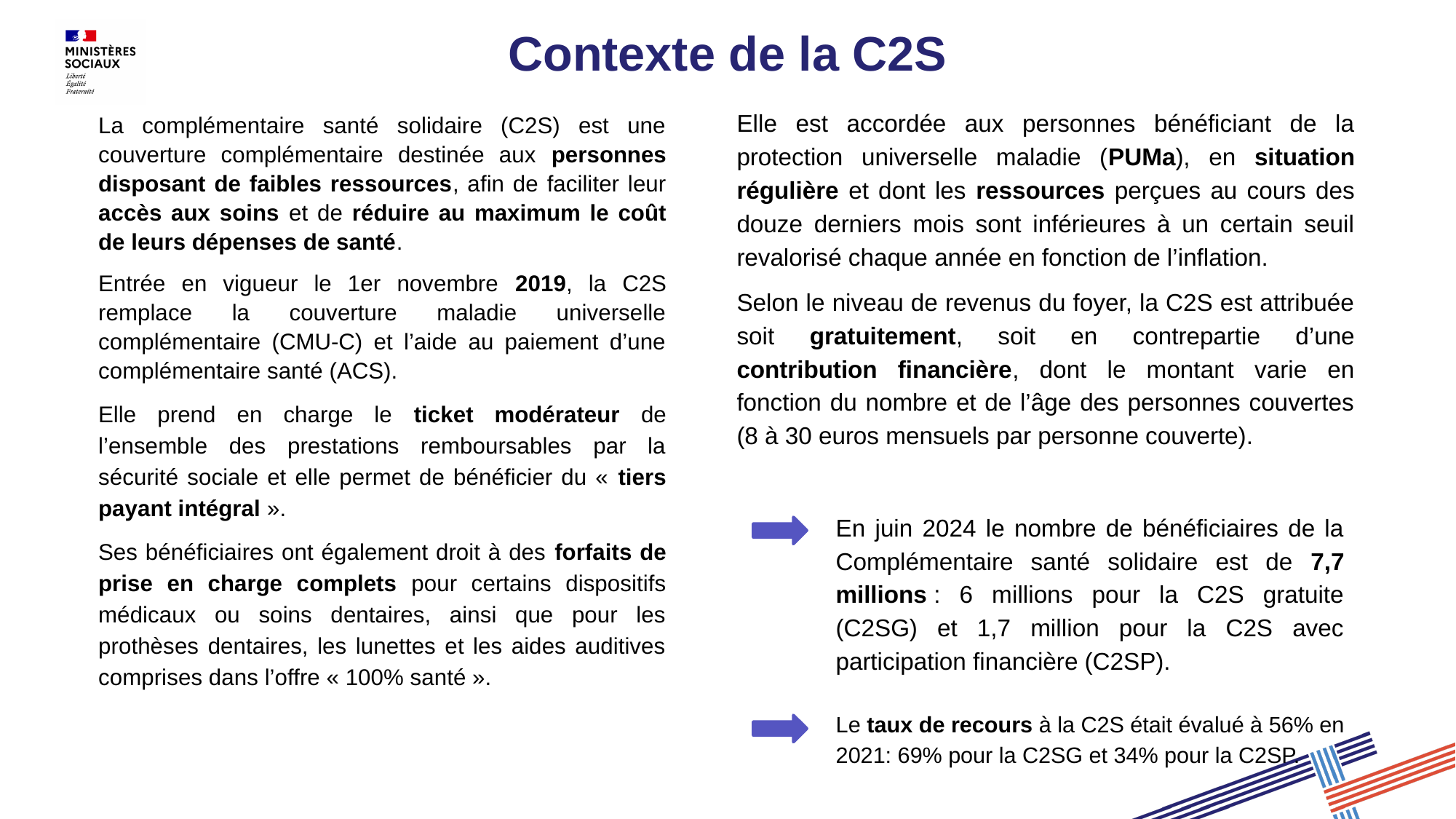

# Contexte de la C2S
La complémentaire santé solidaire (C2S) est une couverture complémentaire destinée aux personnes disposant de faibles ressources, afin de faciliter leur accès aux soins et de réduire au maximum le coût de leurs dépenses de santé.
Entrée en vigueur le 1er novembre 2019, la C2S remplace la couverture maladie universelle complémentaire (CMU-C) et l’aide au paiement d’une complémentaire santé (ACS).
Elle prend en charge le ticket modérateur de l’ensemble des prestations remboursables par la sécurité sociale et elle permet de bénéficier du « tiers payant intégral ».
Ses bénéficiaires ont également droit à des forfaits de prise en charge complets pour certains dispositifs médicaux ou soins dentaires, ainsi que pour les prothèses dentaires, les lunettes et les aides auditives comprises dans l’offre « 100% santé ».
Elle est accordée aux personnes bénéficiant de la protection universelle maladie (PUMa), en situation régulière et dont les ressources perçues au cours des douze derniers mois sont inférieures à un certain seuil revalorisé chaque année en fonction de l’inflation.
Selon le niveau de revenus du foyer, la C2S est attribuée soit gratuitement, soit en contrepartie d’une contribution financière, dont le montant varie en fonction du nombre et de l’âge des personnes couvertes (8 à 30 euros mensuels par personne couverte).

En juin 2024 le nombre de bénéficiaires de la Complémentaire santé solidaire est de 7,7 millions : 6 millions pour la C2S gratuite (C2SG) et 1,7 million pour la C2S avec participation financière (C2SP).

Le taux de recours à la C2S était évalué à 56% en 2021: 69% pour la C2SG et 34% pour la C2SP.